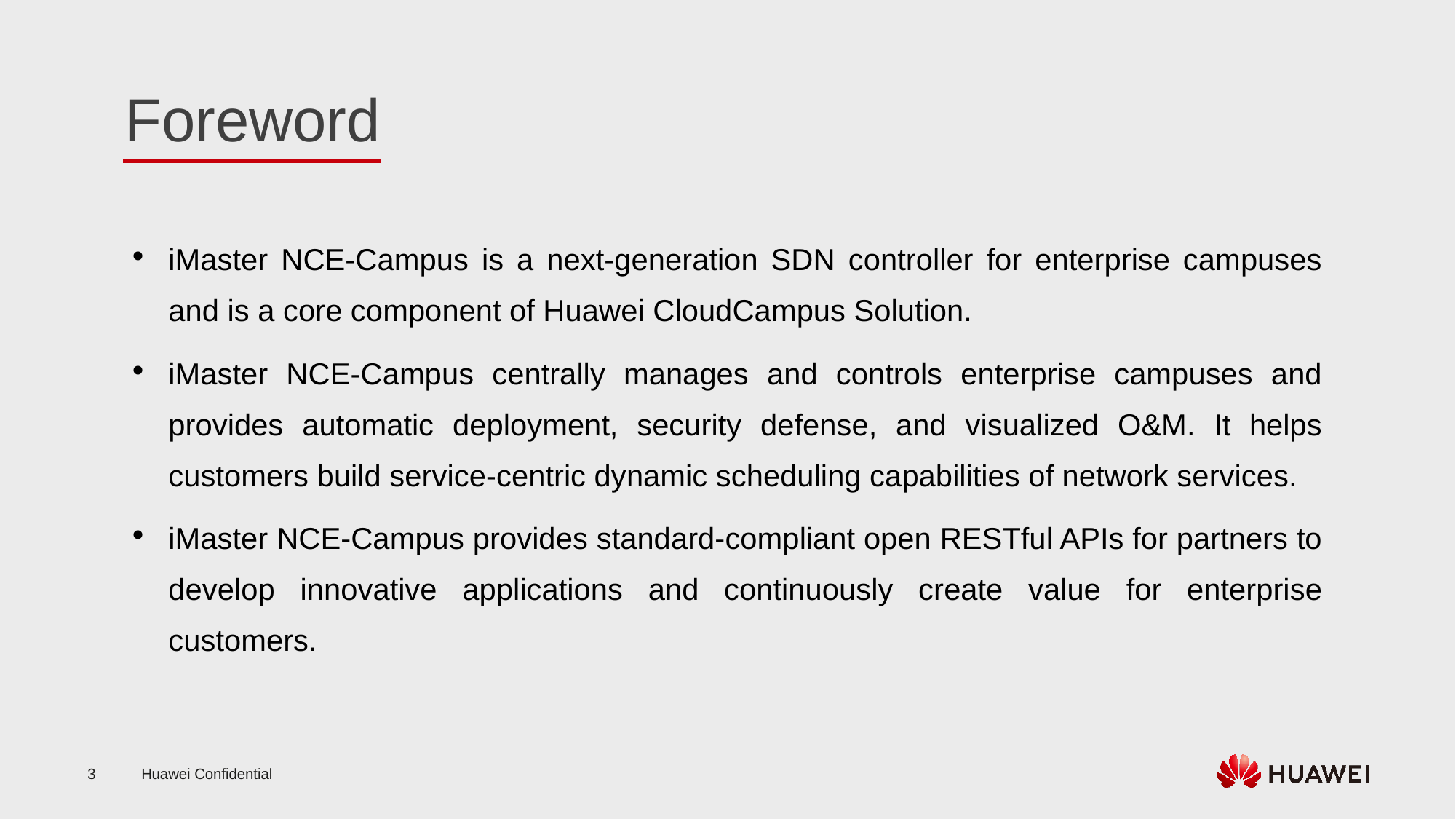

iMaster NCE-Campus is a next-generation SDN controller for enterprise campuses and is a core component of Huawei CloudCampus Solution.
iMaster NCE-Campus centrally manages and controls enterprise campuses and provides automatic deployment, security defense, and visualized O&M. It helps customers build service-centric dynamic scheduling capabilities of network services.
iMaster NCE-Campus provides standard-compliant open RESTful APIs for partners to develop innovative applications and continuously create value for enterprise customers.